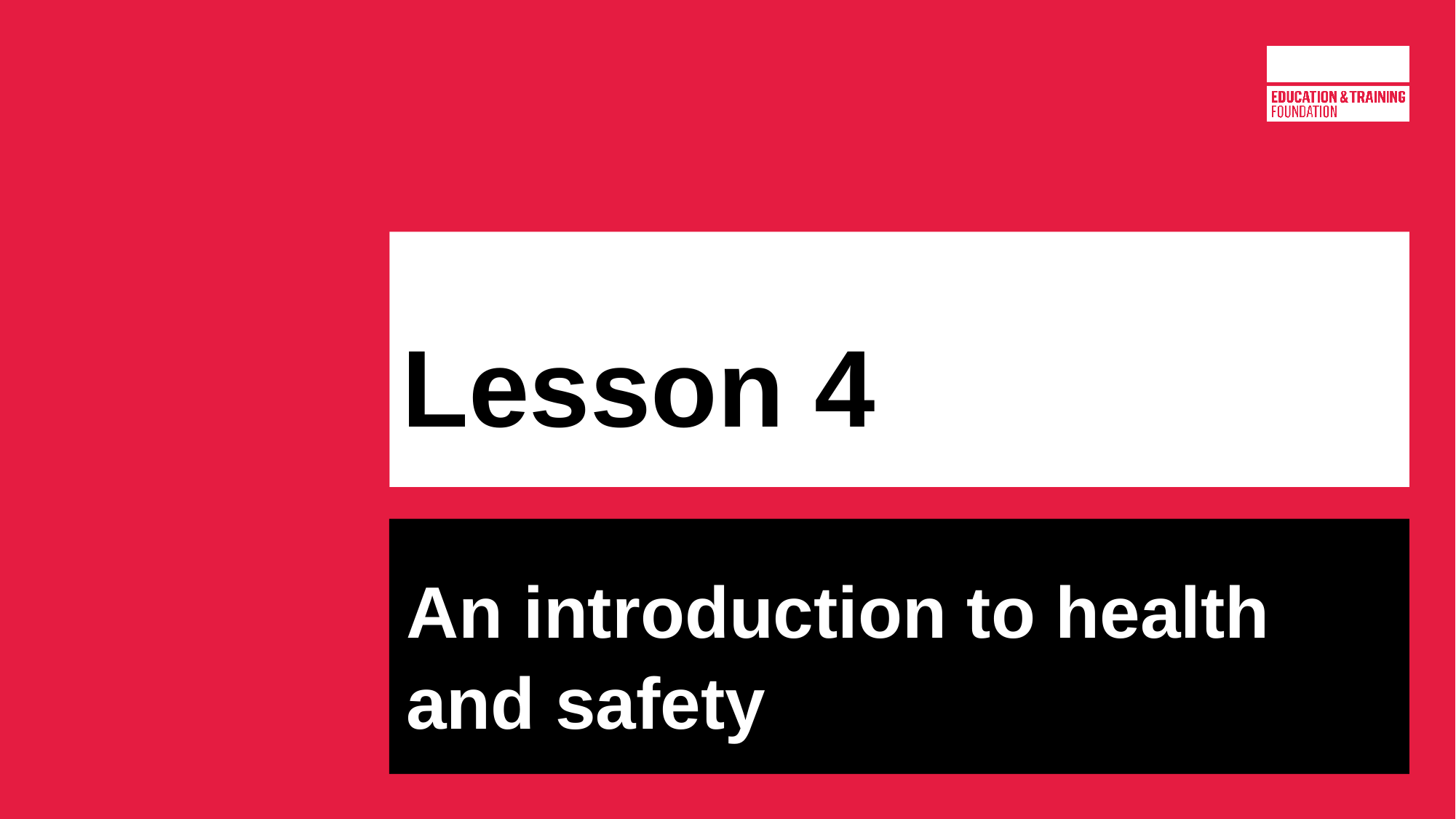

# Lesson 4
An introduction to health and safety